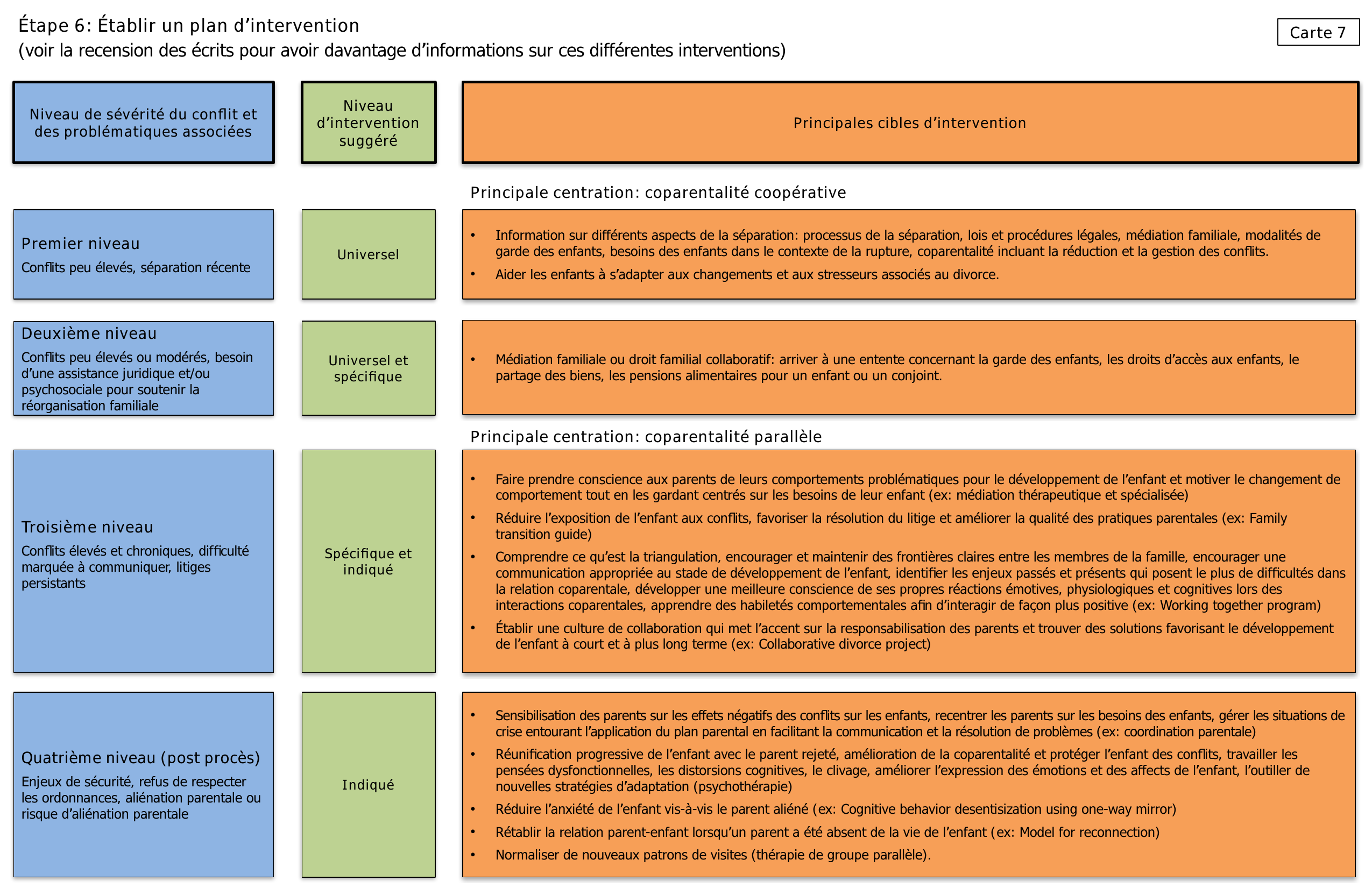

Étape 6: Établir un plan d’intervention
(voir la recension des écrits pour avoir davantage d’informations sur ces différentes interventions)
Carte 7
Niveau de sévérité du conflit et des problématiques associées
Niveau d’intervention
suggéré
Principales cibles d’intervention
Principale centration: coparentalité coopérative
Premier niveau
Conflits peu élevés, séparation récente
Universel
Information sur différents aspects de la séparation: processus de la séparation, lois et procédures légales, médiation familiale, modalités de garde des enfants, besoins des enfants dans le contexte de la rupture, coparentalité incluant la réduction et la gestion des conflits.
Aider les enfants à s’adapter aux changements et aux stresseurs associés au divorce.
Médiation familiale ou droit familial collaboratif: arriver à une entente concernant la garde des enfants, les droits d’accès aux enfants, le partage des biens, les pensions alimentaires pour un enfant ou un conjoint.
Universel et spécifique
Deuxième niveau
Conflits peu élevés ou modérés, besoin d’une assistance juridique et/ou psychosociale pour soutenir la réorganisation familiale
Principale centration: coparentalité parallèle
Spécifique et indiqué
Faire prendre conscience aux parents de leurs comportements problématiques pour le développement de l’enfant et motiver le changement de comportement tout en les gardant centrés sur les besoins de leur enfant (ex: médiation thérapeutique et spécialisée)
Réduire l’exposition de l’enfant aux conflits, favoriser la résolution du litige et améliorer la qualité des pratiques parentales (ex: Family transition guide)
Comprendre ce qu’est la triangulation, encourager et maintenir des frontières claires entre les membres de la famille, encourager une communication appropriée au stade de développement de l’enfant, identifier les enjeux passés et présents qui posent le plus de difficultés dans la relation coparentale, développer une meilleure conscience de ses propres réactions émotives, physiologiques et cognitives lors des interactions coparentales, apprendre des habiletés comportementales afin d’interagir de façon plus positive (ex: Working together program)
Établir une culture de collaboration qui met l’accent sur la responsabilisation des parents et trouver des solutions favorisant le développement de l’enfant à court et à plus long terme (ex: Collaborative divorce project)
Troisième niveau
Conflits élevés et chroniques, difficulté marquée à communiquer, litiges persistants

Quatrième niveau (post procès)
Enjeux de sécurité, refus de respecter les ordonnances, aliénation parentale ou risque d’aliénation parentale
Indiqué
Sensibilisation des parents sur les effets négatifs des conflits sur les enfants, recentrer les parents sur les besoins des enfants, gérer les situations de crise entourant l’application du plan parental en facilitant la communication et la résolution de problèmes (ex: coordination parentale)
Réunification progressive de l’enfant avec le parent rejeté, amélioration de la coparentalité et protéger l’enfant des conflits, travailler les pensées dysfonctionnelles, les distorsions cognitives, le clivage, améliorer l’expression des émotions et des affects de l’enfant, l’outiller de nouvelles stratégies d’adaptation (psychothérapie)
Réduire l’anxiété de l’enfant vis-à-vis le parent aliéné (ex: Cognitive behavior desentisization using one-way mirror)
Rétablir la relation parent-enfant lorsqu’un parent a été absent de la vie de l’enfant (ex: Model for reconnection)
Normaliser de nouveaux patrons de visites (thérapie de groupe parallèle).